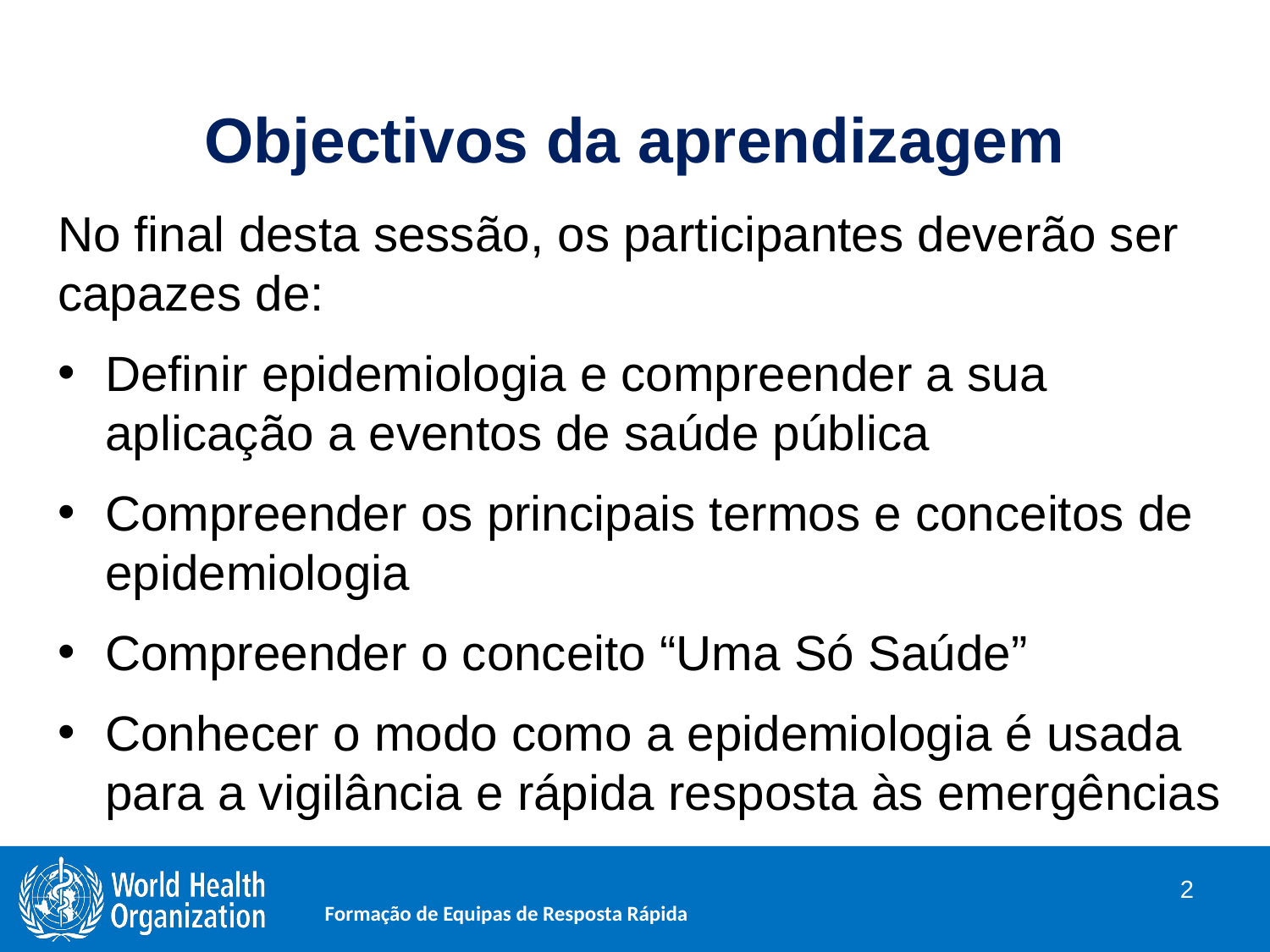

# Objectivos da aprendizagem
No final desta sessão, os participantes deverão ser capazes de:
Definir epidemiologia e compreender a sua aplicação a eventos de saúde pública
Compreender os principais termos e conceitos de epidemiologia
Compreender o conceito “Uma Só Saúde”
Conhecer o modo como a epidemiologia é usada para a vigilância e rápida resposta às emergências
2